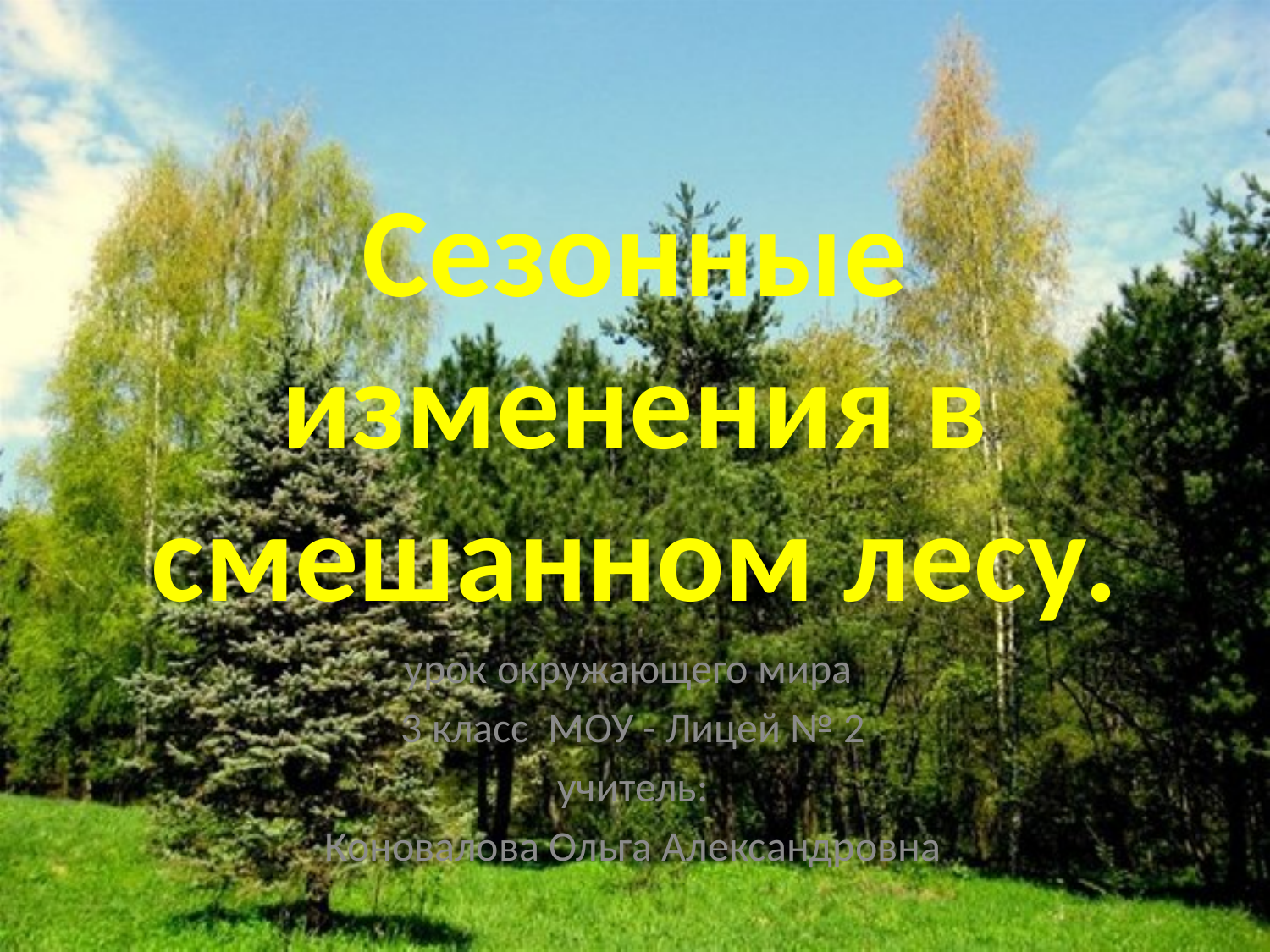

# Сезонные изменения в смешанном лесу.
урок окружающего мира
3 класс  МОУ - Лицей № 2
учитель:
Коновалова Ольга Александровна